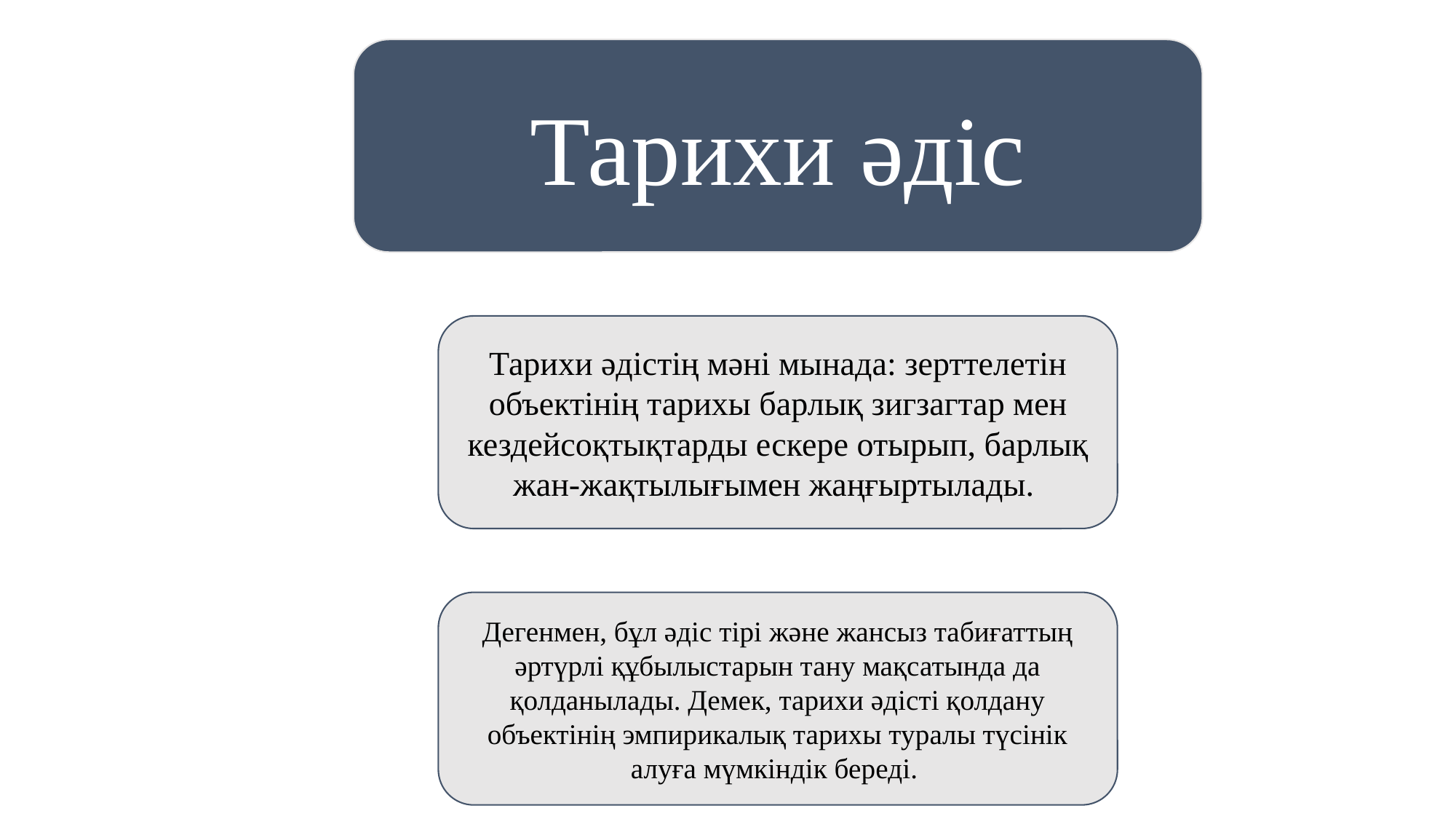

Тарихи әдіс
Тарихи әдістің мәні мынада: зерттелетін объектінің тарихы барлық зигзагтар мен кездейсоқтықтарды ескере отырып, барлық жан-жақтылығымен жаңғыртылады.
Дегенмен, бұл әдіс тірі және жансыз табиғаттың әртүрлі құбылыстарын тану мақсатында да қолданылады. Демек, тарихи әдісті қолдану объектінің эмпирикалық тарихы туралы түсінік алуға мүмкіндік береді.